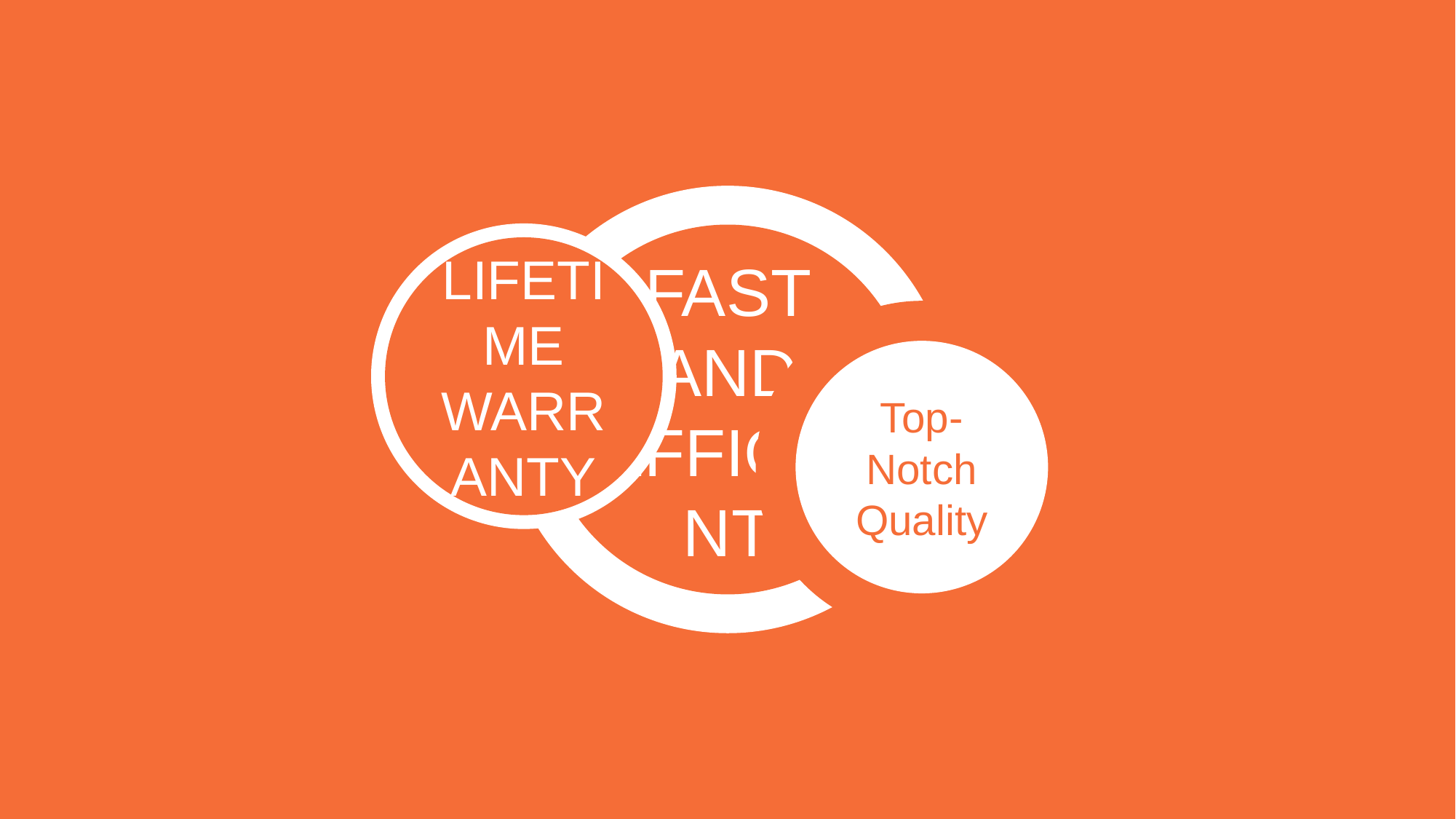

FAST AND
EFFICIENT
LIFETIME
WARRANTY

Top-Notch
Quality